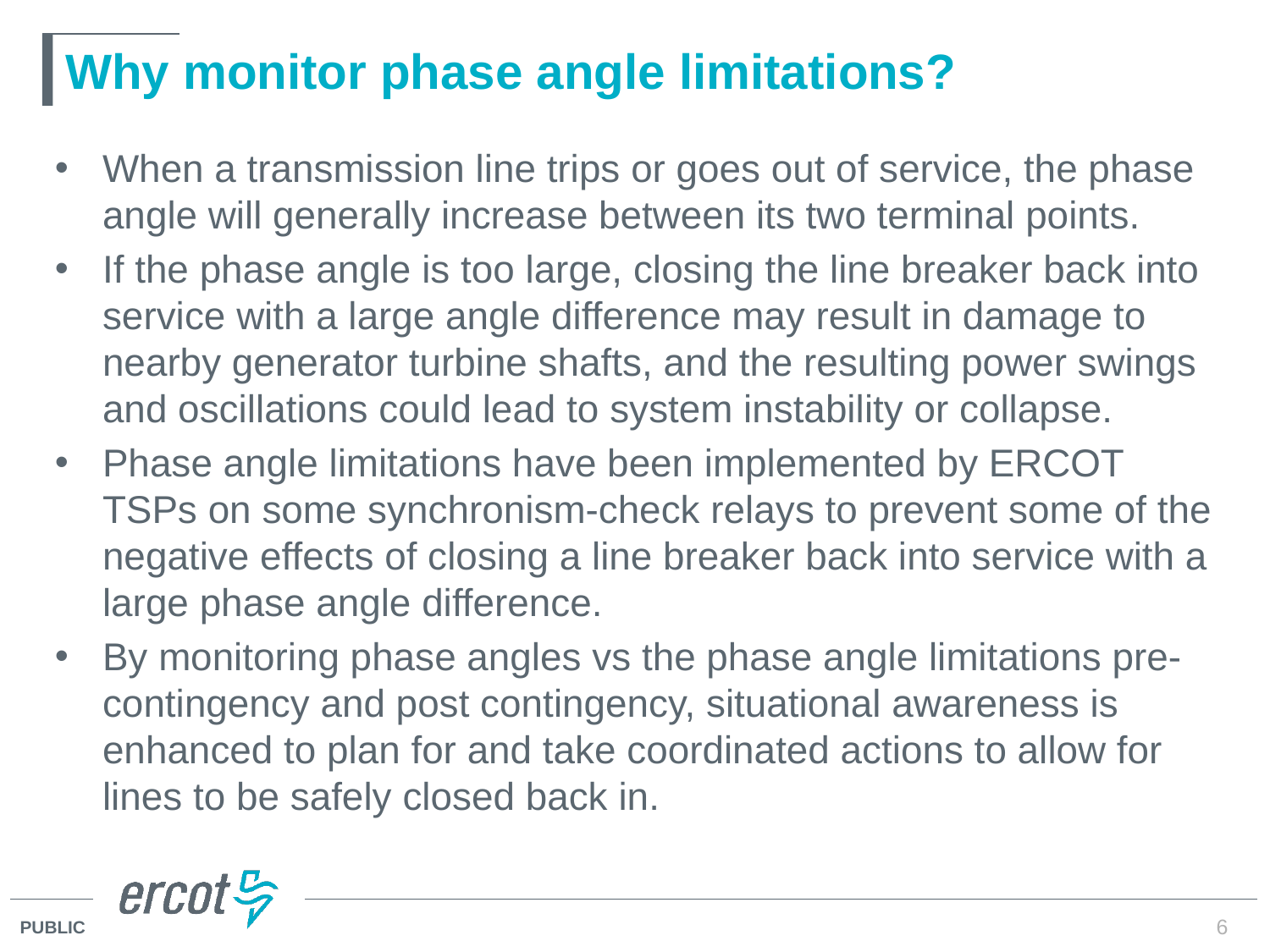

# Why monitor phase angle limitations?
When a transmission line trips or goes out of service, the phase angle will generally increase between its two terminal points.
If the phase angle is too large, closing the line breaker back into service with a large angle difference may result in damage to nearby generator turbine shafts, and the resulting power swings and oscillations could lead to system instability or collapse.
Phase angle limitations have been implemented by ERCOT TSPs on some synchronism-check relays to prevent some of the negative effects of closing a line breaker back into service with a large phase angle difference.
By monitoring phase angles vs the phase angle limitations pre-contingency and post contingency, situational awareness is enhanced to plan for and take coordinated actions to allow for lines to be safely closed back in.
6